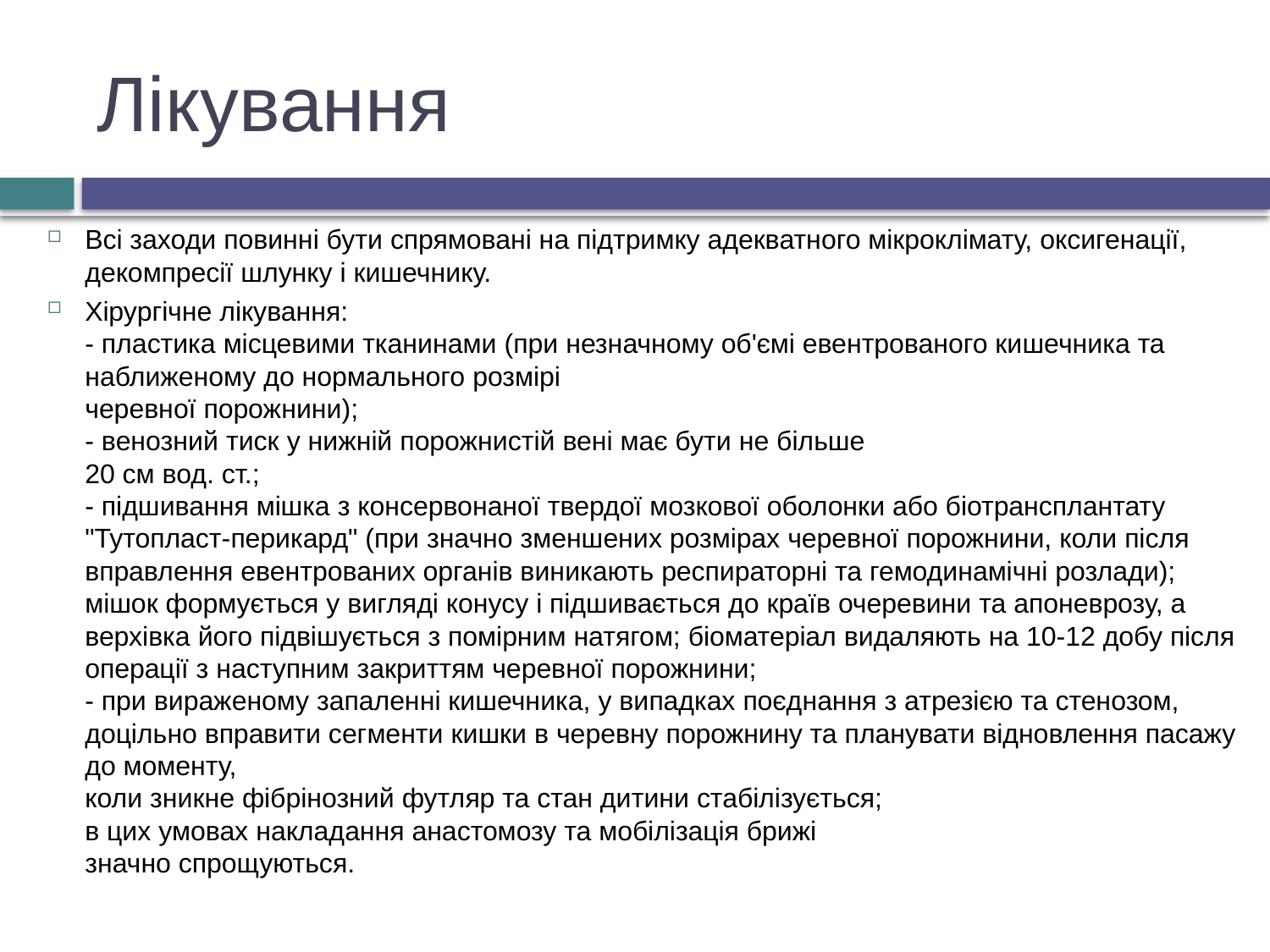

# Лікування
Всі заходи повинні бути спрямовані на підтримку адекватного мікроклімату, оксигенації, декомпресії шлунку і кишечнику.
Хірургічне лікування:
- пластика місцевими тканинами (при незначному об'ємі евентрованого кишечника та наближеному до нормального розмірі
черевної порожнини);
- венозний тиск у нижній порожнистій вені має бути не більше
20 см вод. ст.;
- підшивання мішка з консервонаної твердої мозкової оболонки або біотрансплантату "Тутопласт-перикард" (при значно зменшених розмірах черевної порожнини, коли після вправлення евентрованих органів виникають респираторні та гемодинамічні розлади); мішок формується у вигляді конусу і підшивається до країв очеревини та апоневрозу, а верхівка його підвішується з помірним натягом; біоматеріал видаляють на 10-12 добу після
операції з наступним закриттям черевної порожнини;
- при вираженому запаленні кишечника, у випадках поєднання з атрезією та стенозом, доцільно вправити сегменти кишки в черевну порожнину та планувати відновлення пасажу до моменту,
коли зникне фібрінозний футляр та стан дитини стабілізується;
в цих умовах накладання анастомозу та мобілізація брижі
значно спрощуються.